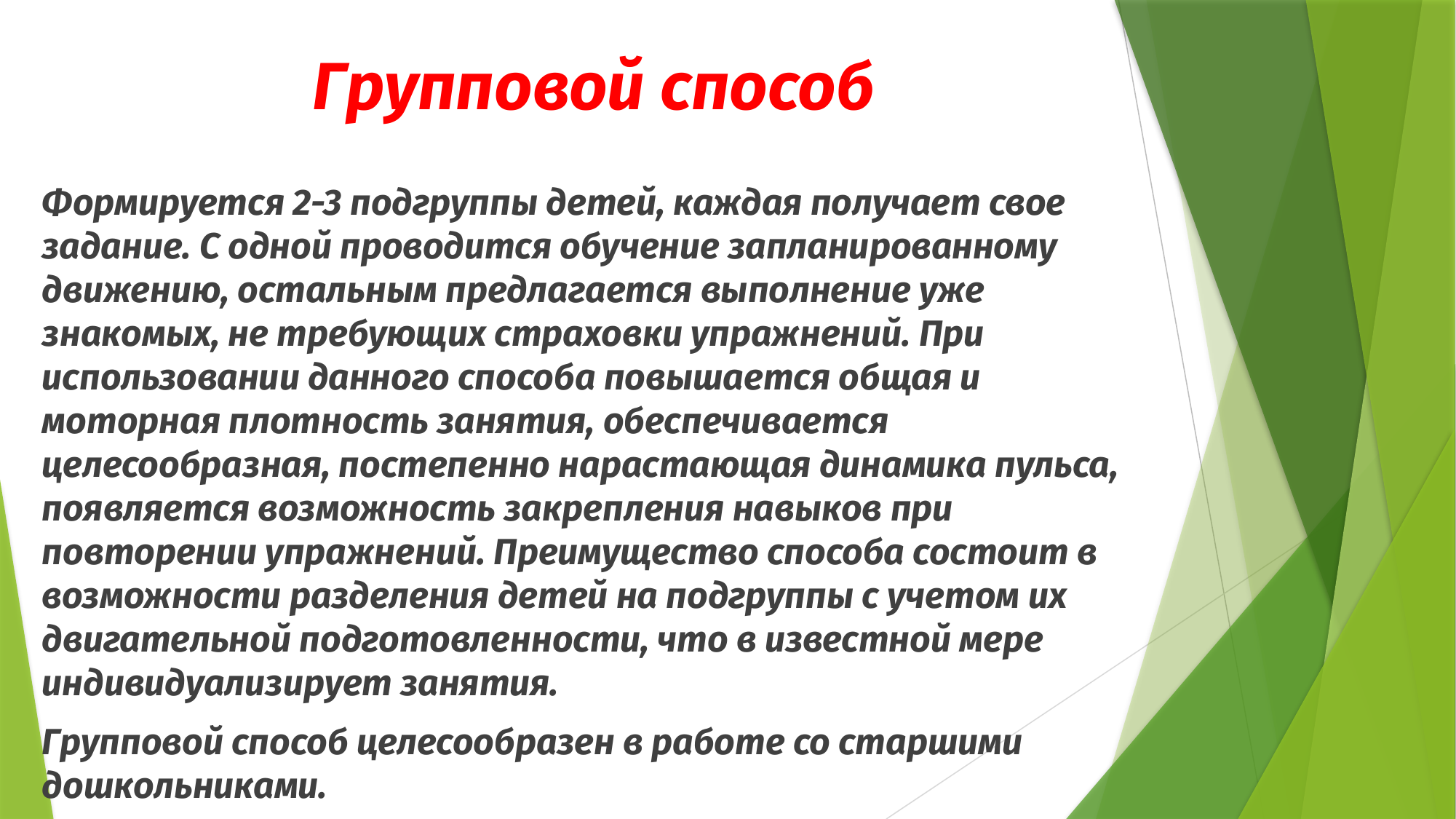

# Групповой способ
Формируется 2-3 подгруппы детей, каждая получает свое задание. С одной проводится обучение запланированному движению, остальным предлагается выполнение уже знакомых, не требующих страховки упражнений. При использовании данного способа повышается общая и моторная плотность занятия, обеспечивается целесообразная, постепенно нарастающая динамика пульса, появляется возможность закрепления навыков при повторении упражнений. Преимущество способа состоит в возможности разделения детей на подгруппы с учетом их двигательной подготовленности, что в известной мере индивидуализирует занятия.
Групповой способ целесообразен в работе со старшими дошкольниками.